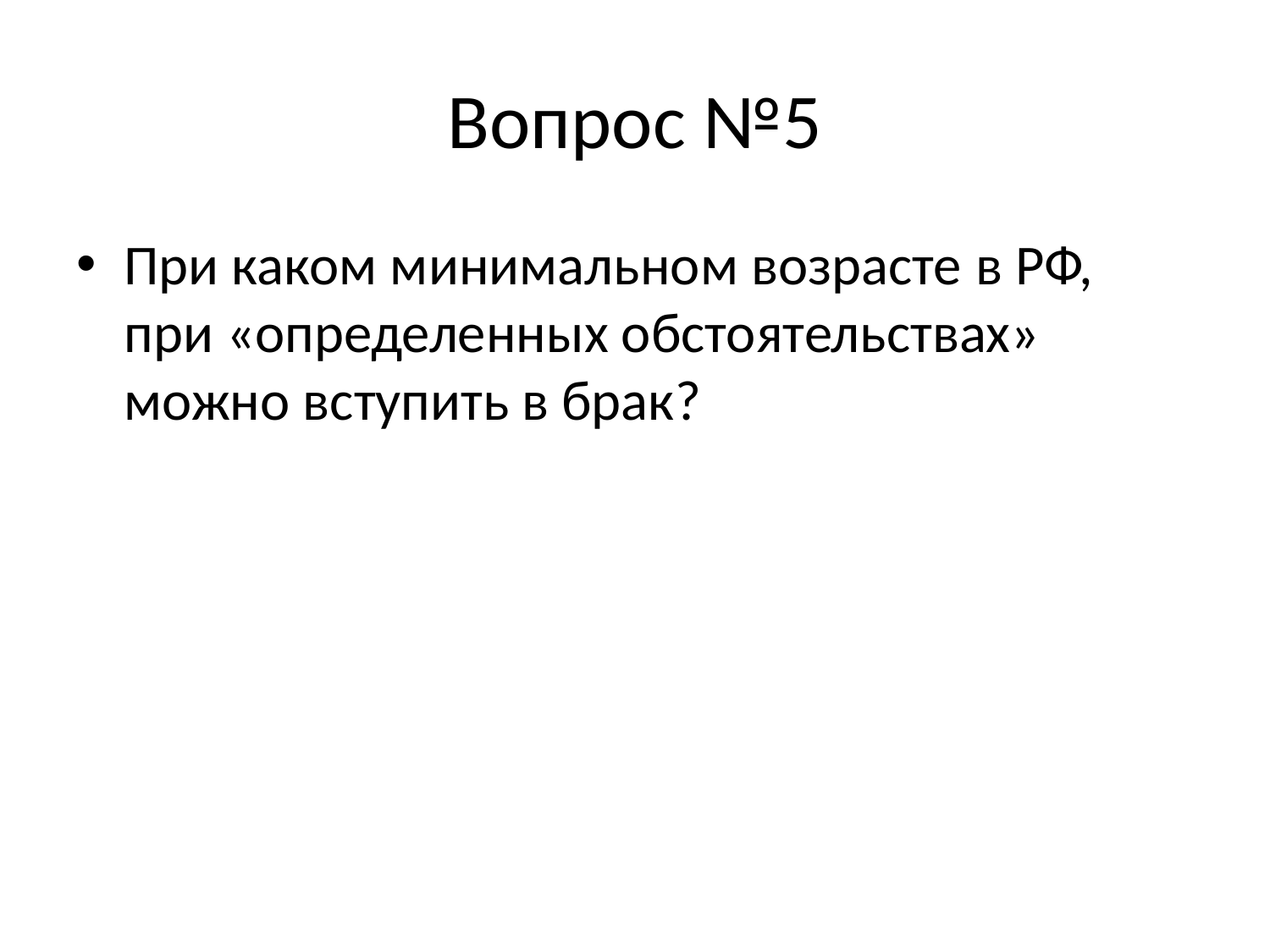

# Вопрос №5
При каком минимальном возрасте в РФ, при «определенных обстоятельствах» можно вступить в брак?